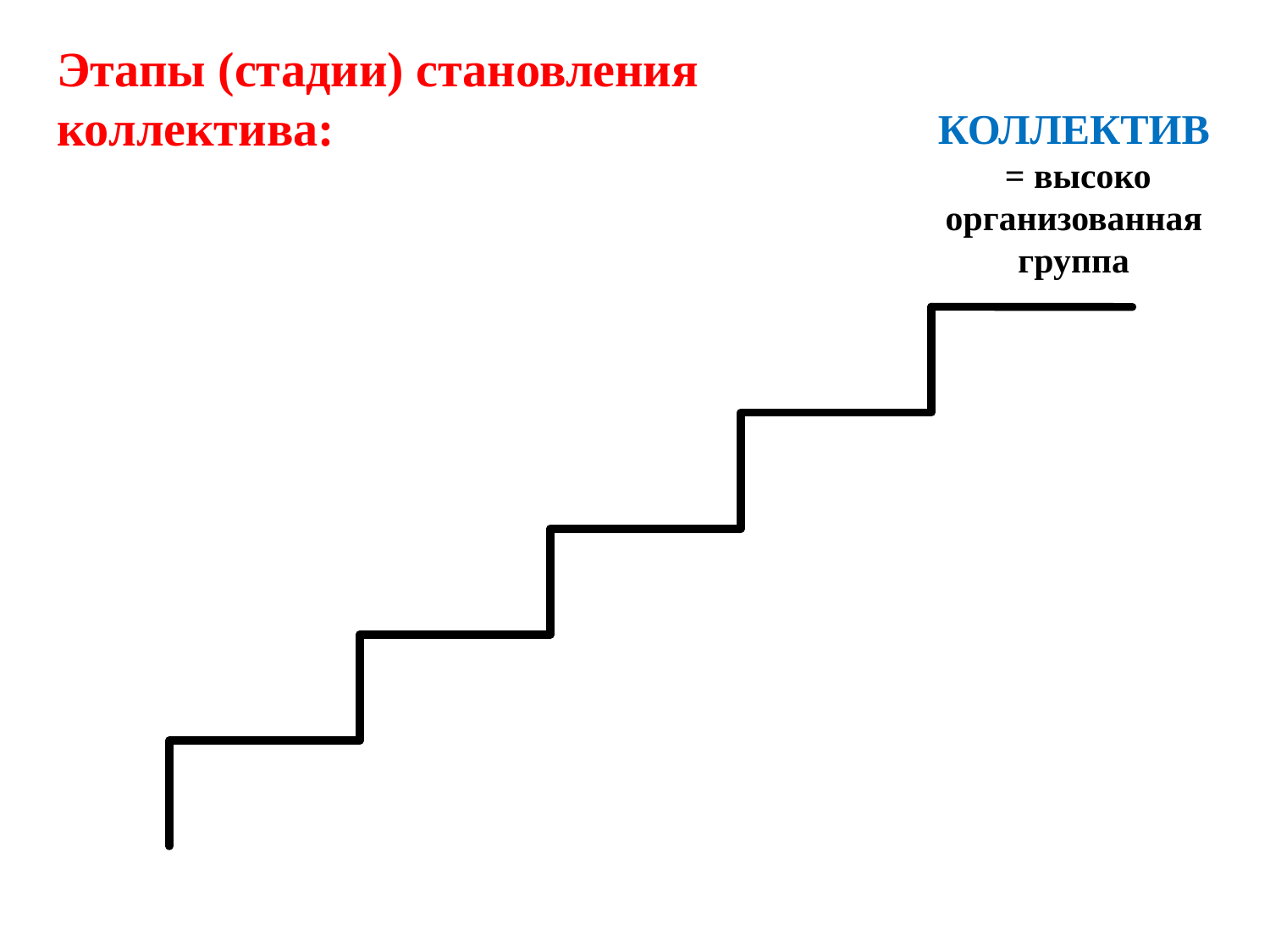

Этапы (стадии) становления коллектива:
КОЛЛЕКТИВ
 = высоко организованная группа